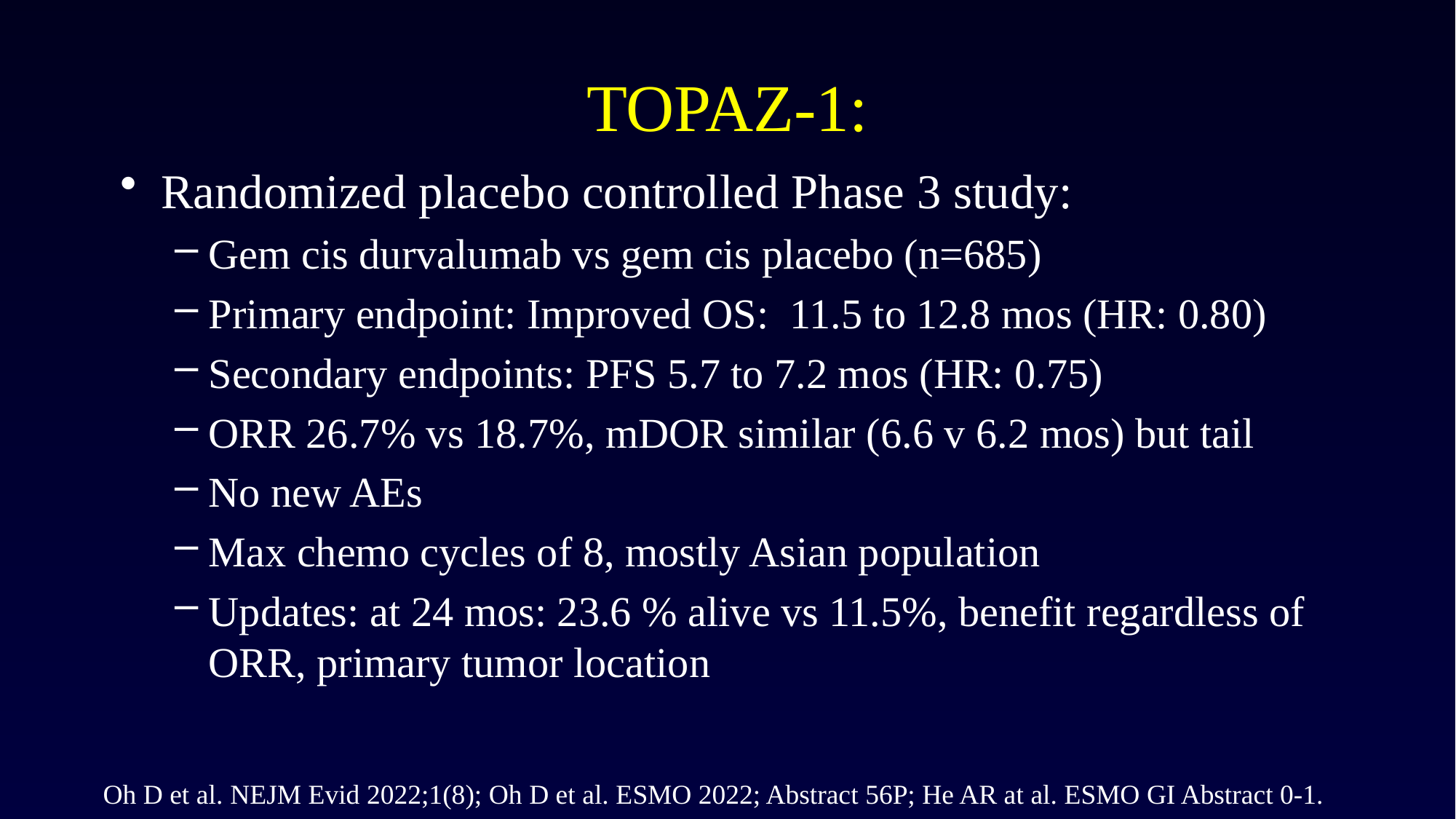

# TOPAZ-1:
Randomized placebo controlled Phase 3 study:
Gem cis durvalumab vs gem cis placebo (n=685)
Primary endpoint: Improved OS:  11.5 to 12.8 mos (HR: 0.80)
Secondary endpoints: PFS 5.7 to 7.2 mos (HR: 0.75)
ORR 26.7% vs 18.7%, mDOR similar (6.6 v 6.2 mos) but tail
No new AEs
Max chemo cycles of 8, mostly Asian population
Updates: at 24 mos: 23.6 % alive vs 11.5%, benefit regardless of ORR, primary tumor location

Oh D et al. NEJM Evid 2022;1(8); Oh D et al. ESMO 2022; Abstract 56P; He AR at al. ESMO GI Abstract 0-1.